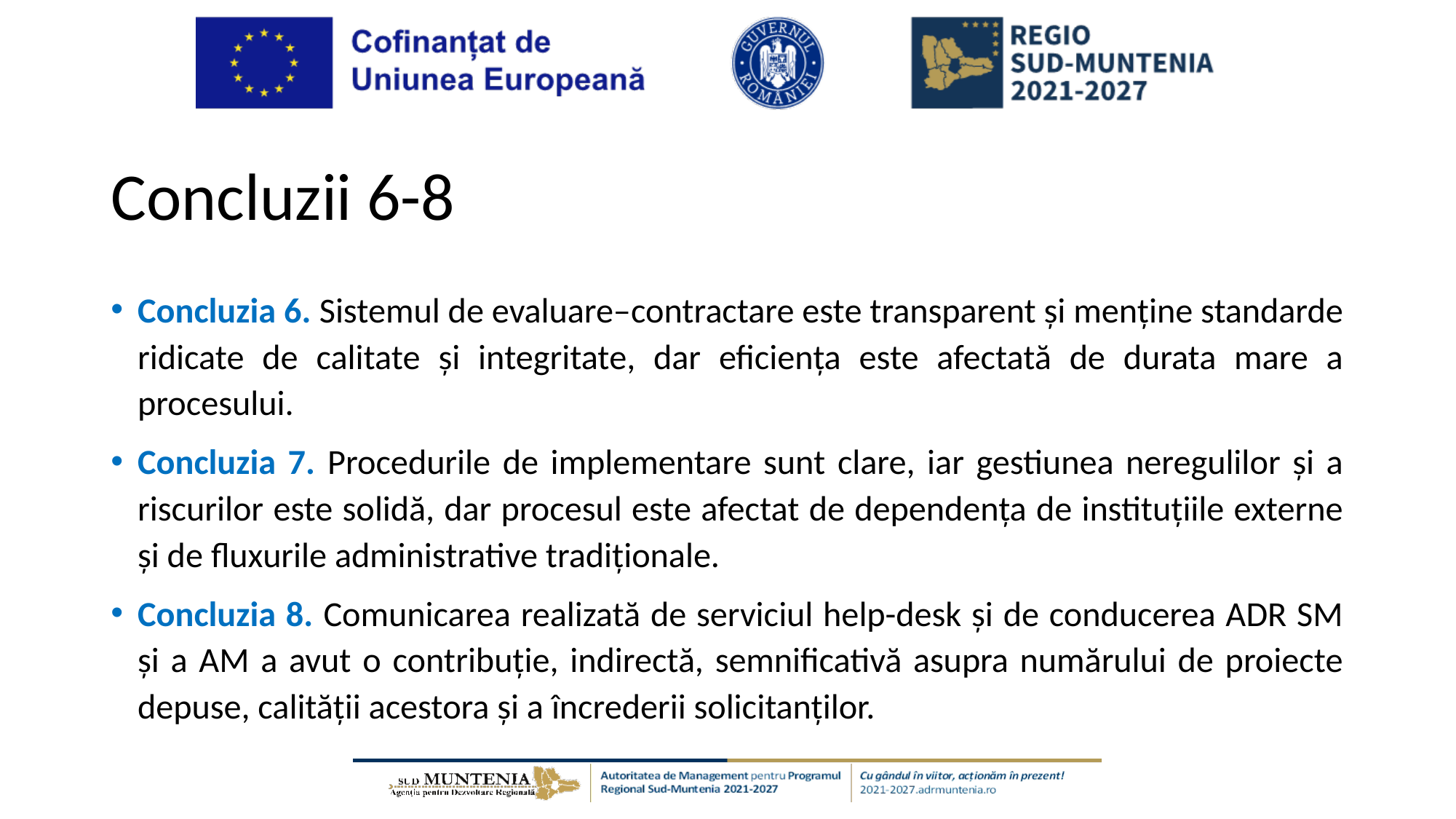

# Concluzii 6-8
Concluzia 6. Sistemul de evaluare–contractare este transparent și menține standarde ridicate de calitate și integritate, dar eficiența este afectată de durata mare a procesului.
Concluzia 7. Procedurile de implementare sunt clare, iar gestiunea neregulilor și a riscurilor este solidă, dar procesul este afectat de dependența de instituțiile externe și de fluxurile administrative tradiționale.
Concluzia 8. Comunicarea realizată de serviciul help-desk și de conducerea ADR SM și a AM a avut o contribuție, indirectă, semnificativă asupra numărului de proiecte depuse, calității acestora și a încrederii solicitanților.